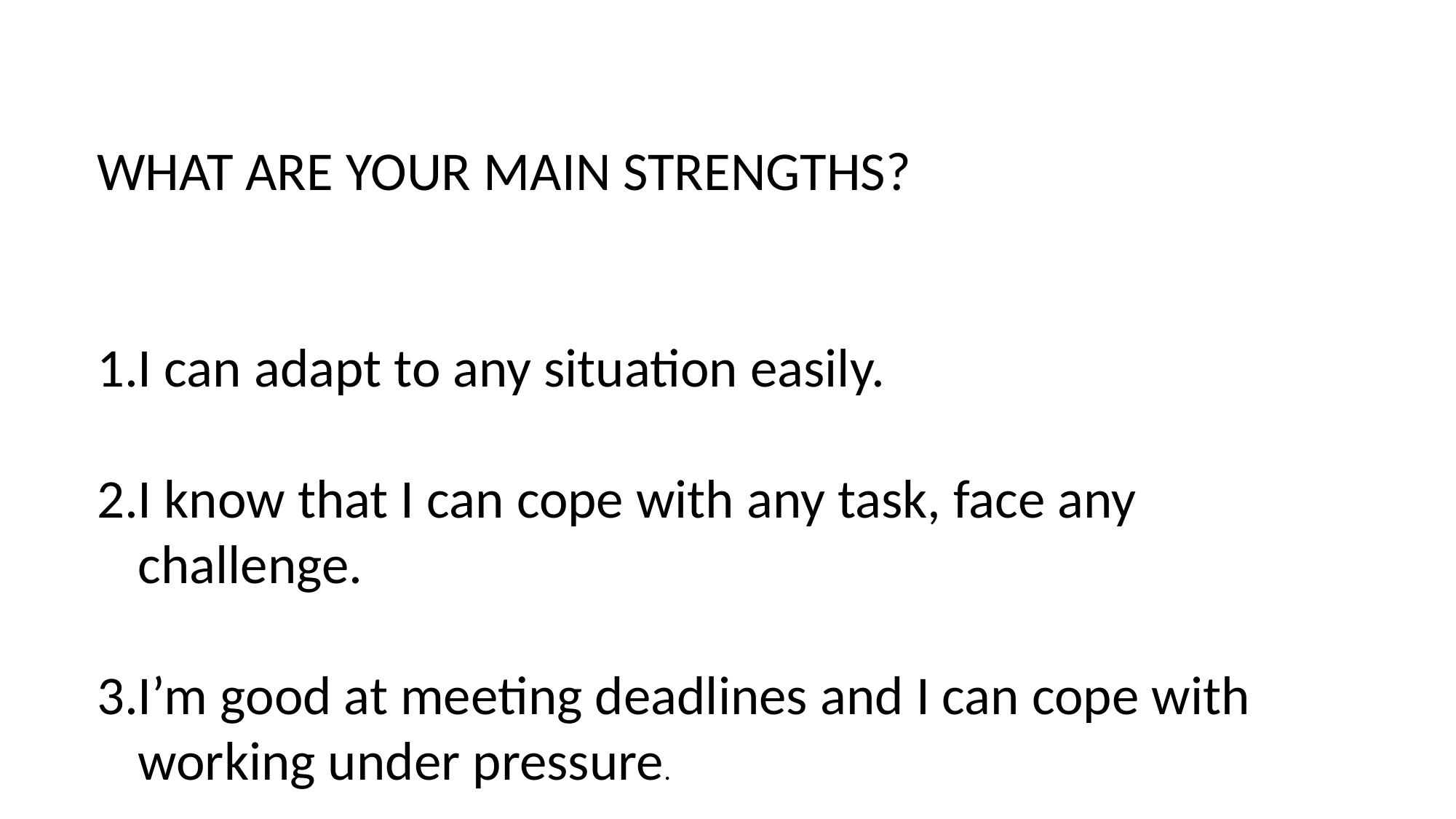

WHAT ARE YOUR MAIN STRENGTHS?

I can adapt to any situation easily.

I know that I can cope with any task, face any challenge.

I’m good at meeting deadlines and I can cope with working under pressure.